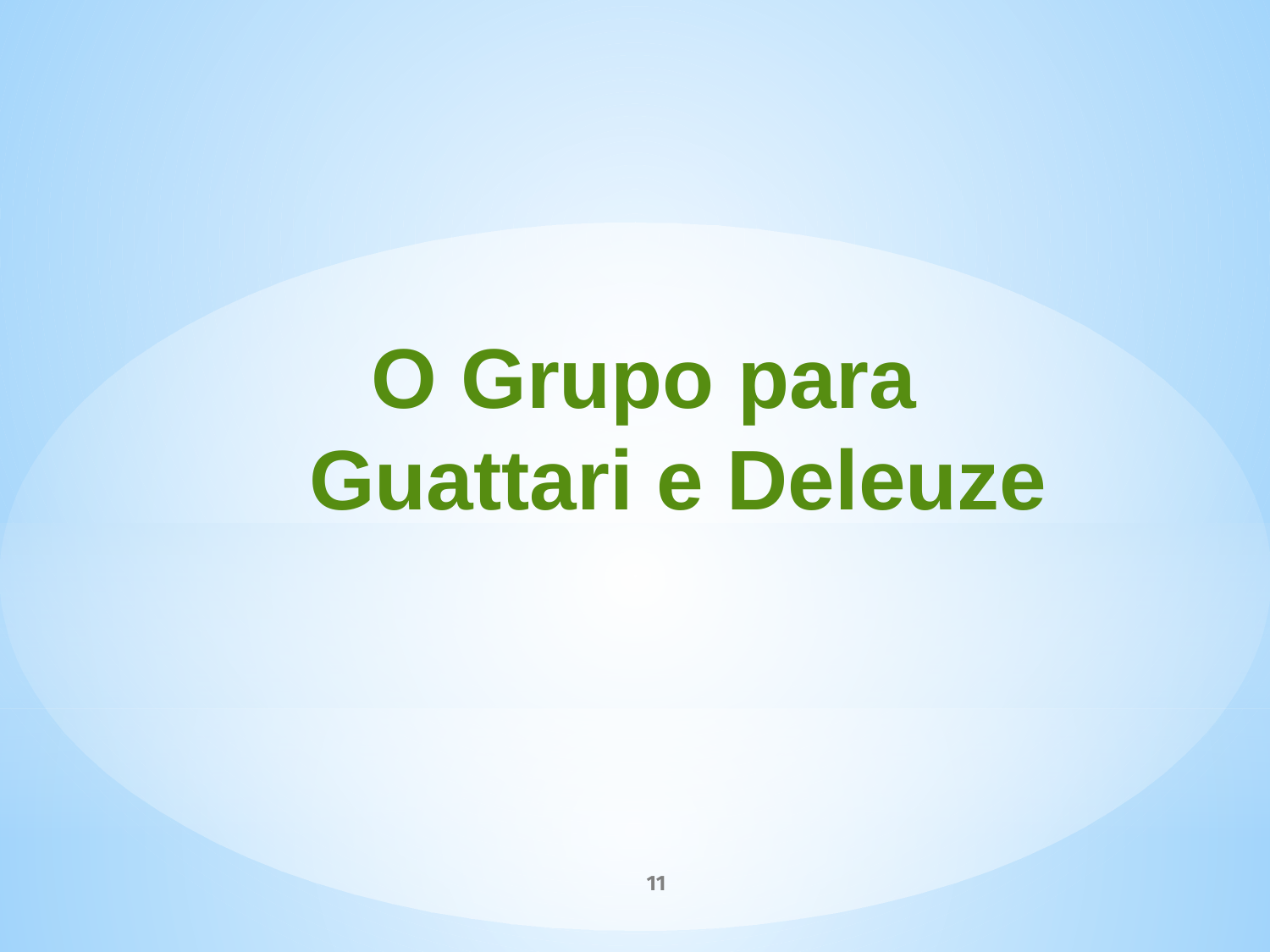

# O Grupo para Guattari e Deleuze
11